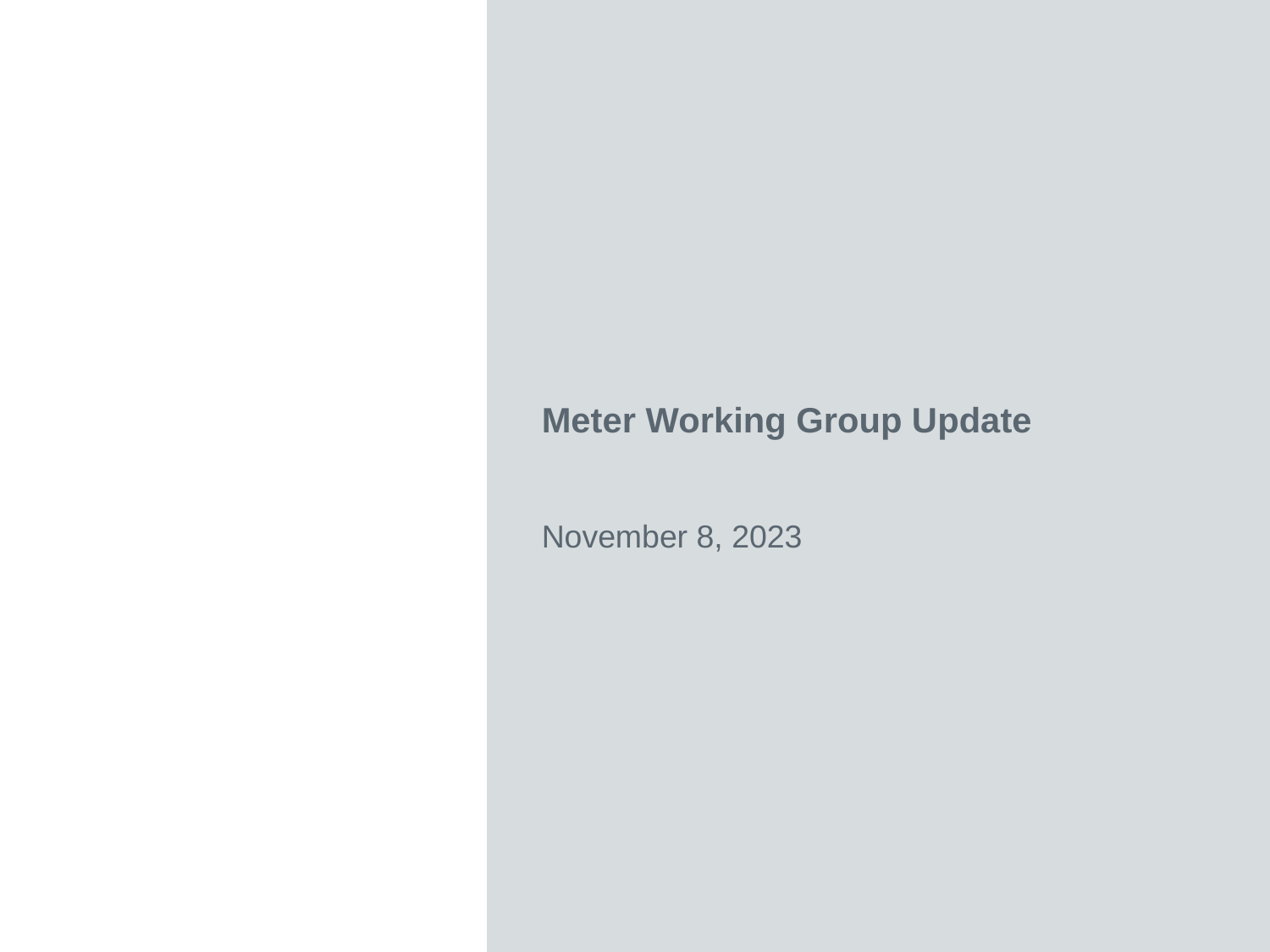

Meter Working Group Update

November 8, 2023